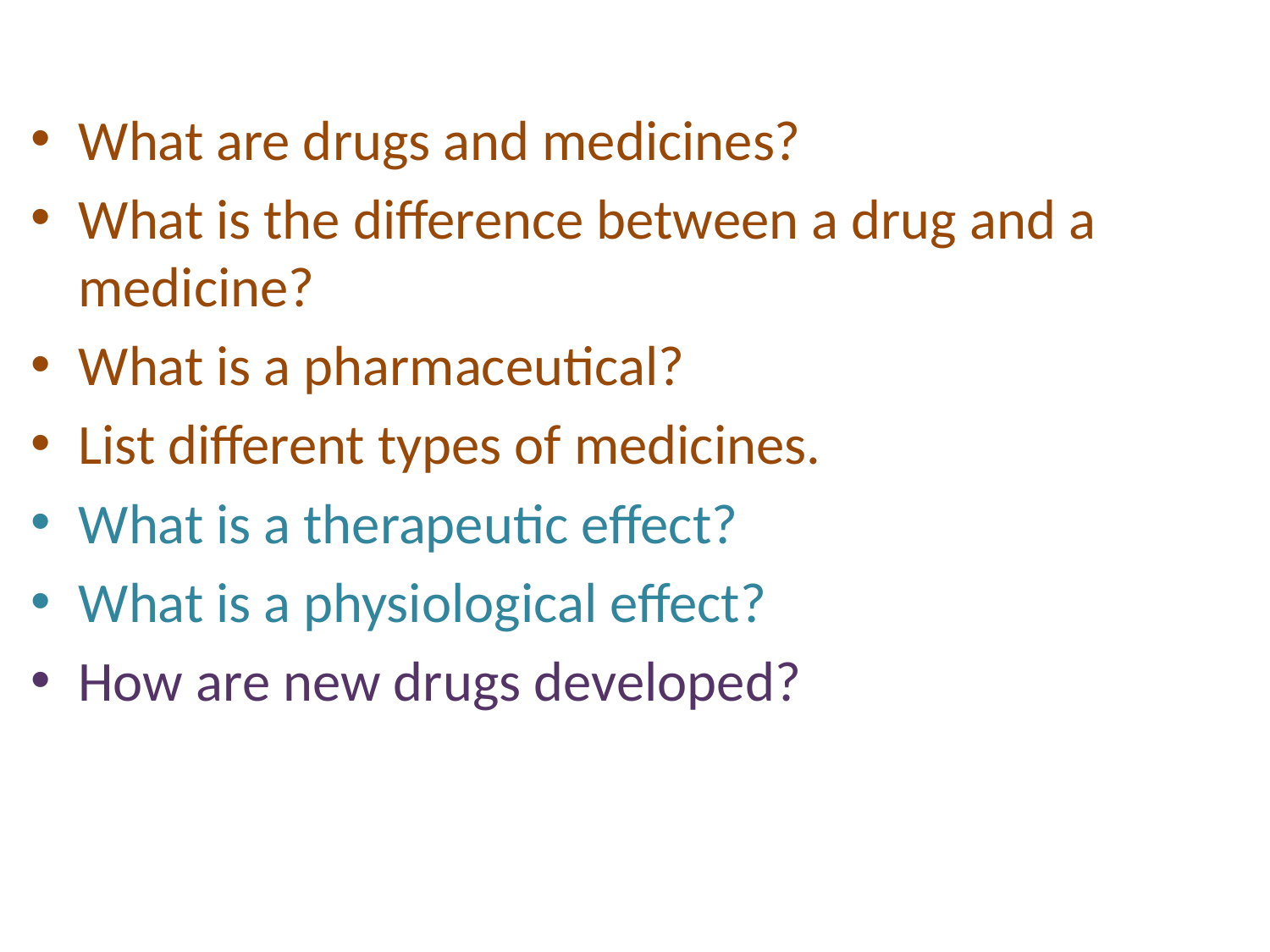

What are drugs and medicines?
What is the difference between a drug and a medicine?
What is a pharmaceutical?
List different types of medicines.
What is a therapeutic effect?
What is a physiological effect?
How are new drugs developed?